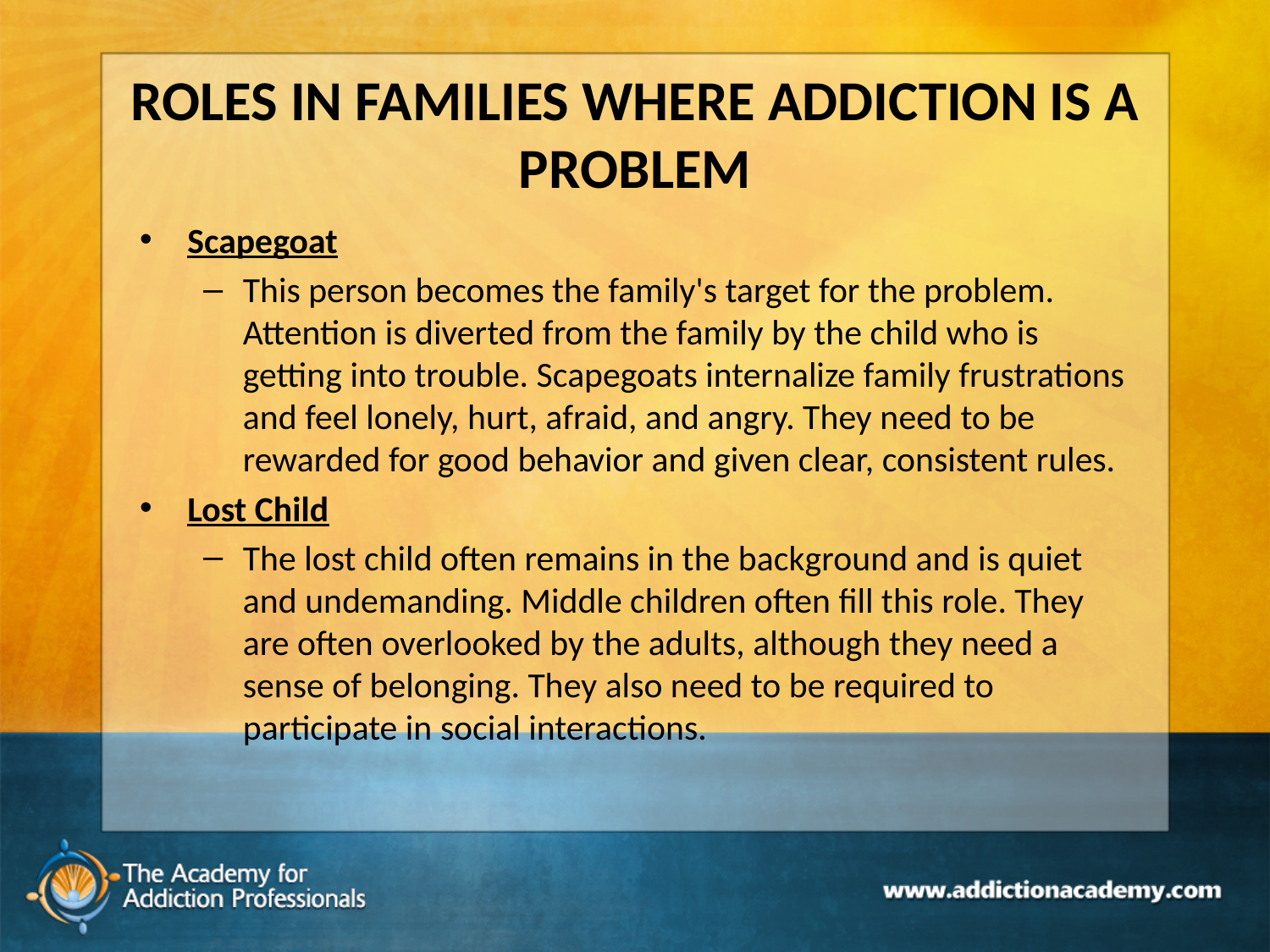

# ROLES IN FAMILIES WHERE ADDICTION IS A PROBLEM
Scapegoat
This person becomes the family's target for the problem. Attention is diverted from the family by the child who is getting into trouble. Scapegoats internalize family frustrations and feel lonely, hurt, afraid, and angry. They need to be rewarded for good behavior and given clear, consistent rules.
Lost Child
The lost child often remains in the background and is quiet and undemanding. Middle children often fill this role. They are often overlooked by the adults, although they need a sense of belonging. They also need to be required to participate in social interactions.